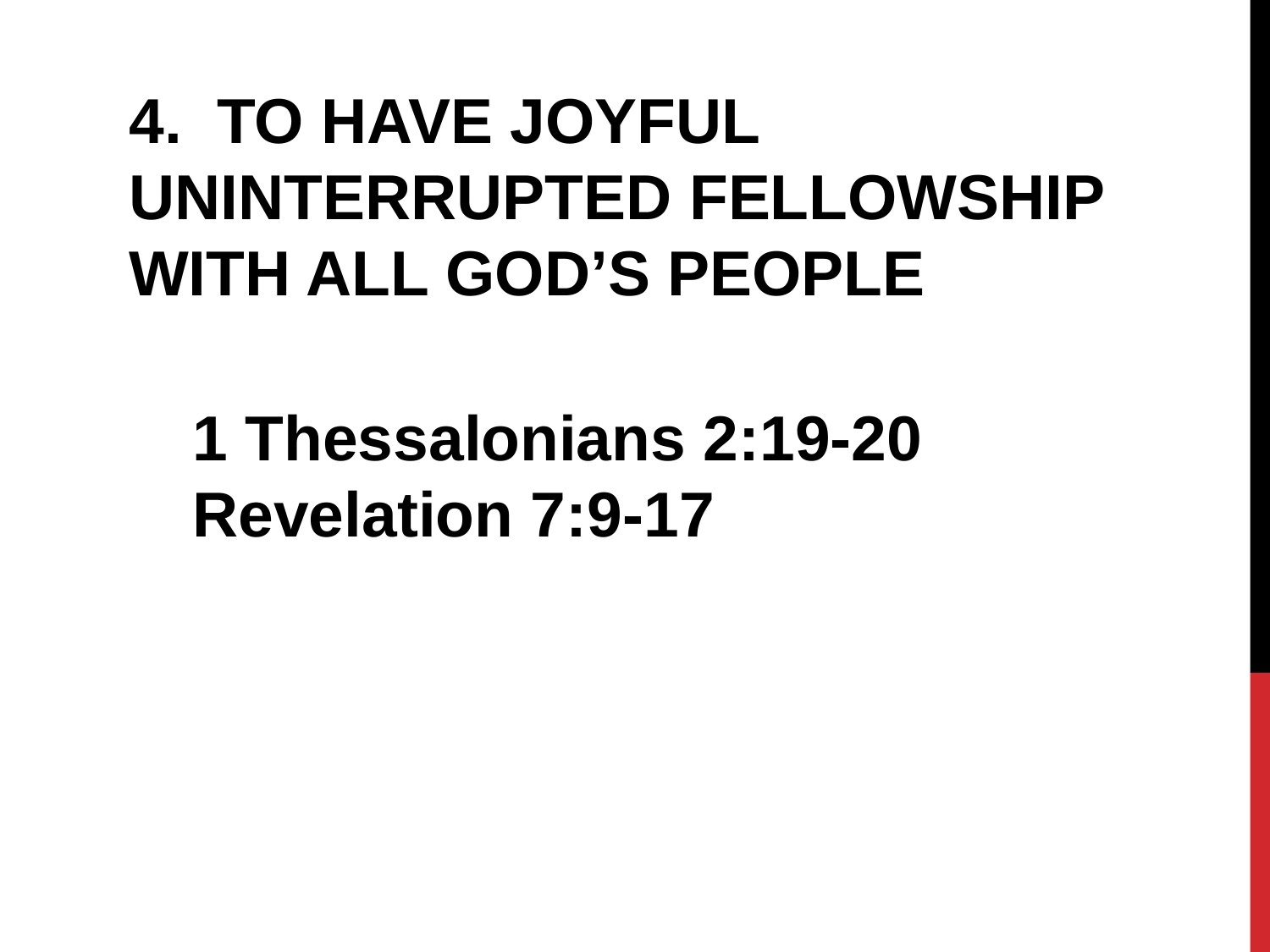

4.  TO HAVE JOYFUL UNINTERRUPTED FELLOWSHIP WITH ALL GOD’S PEOPLE
1 Thessalonians 2:19-20
Revelation 7:9-17